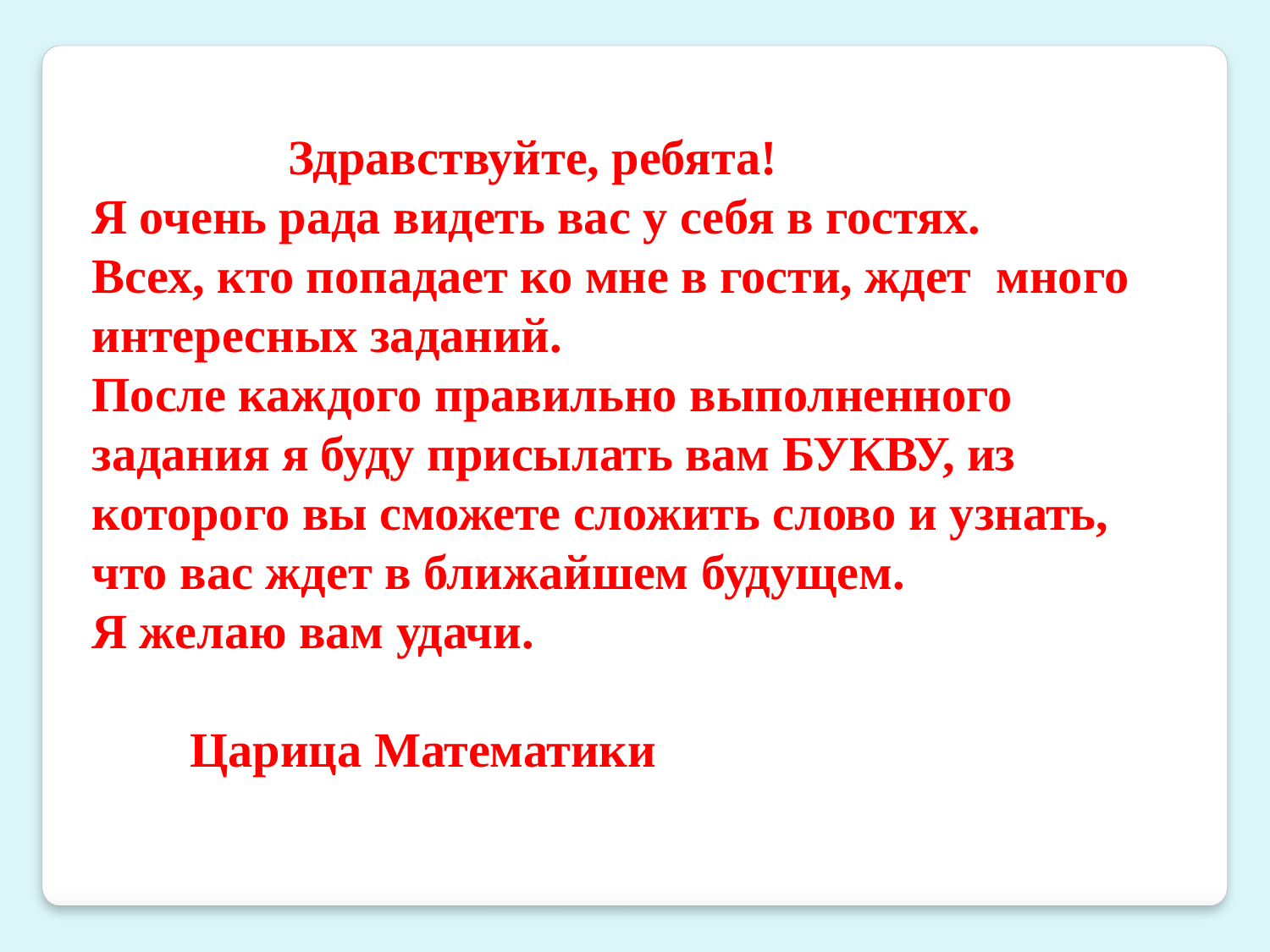

Здравствуйте, ребята!
Я очень рада видеть вас у себя в гостях.
Всех, кто попадает ко мне в гости, ждет  много интересных заданий.
После каждого правильно выполненного задания я буду присылать вам БУКВУ, из которого вы сможете сложить слово и узнать, что вас ждет в ближайшем будущем.
Я желаю вам удачи.
                                                                                               Царица Математики